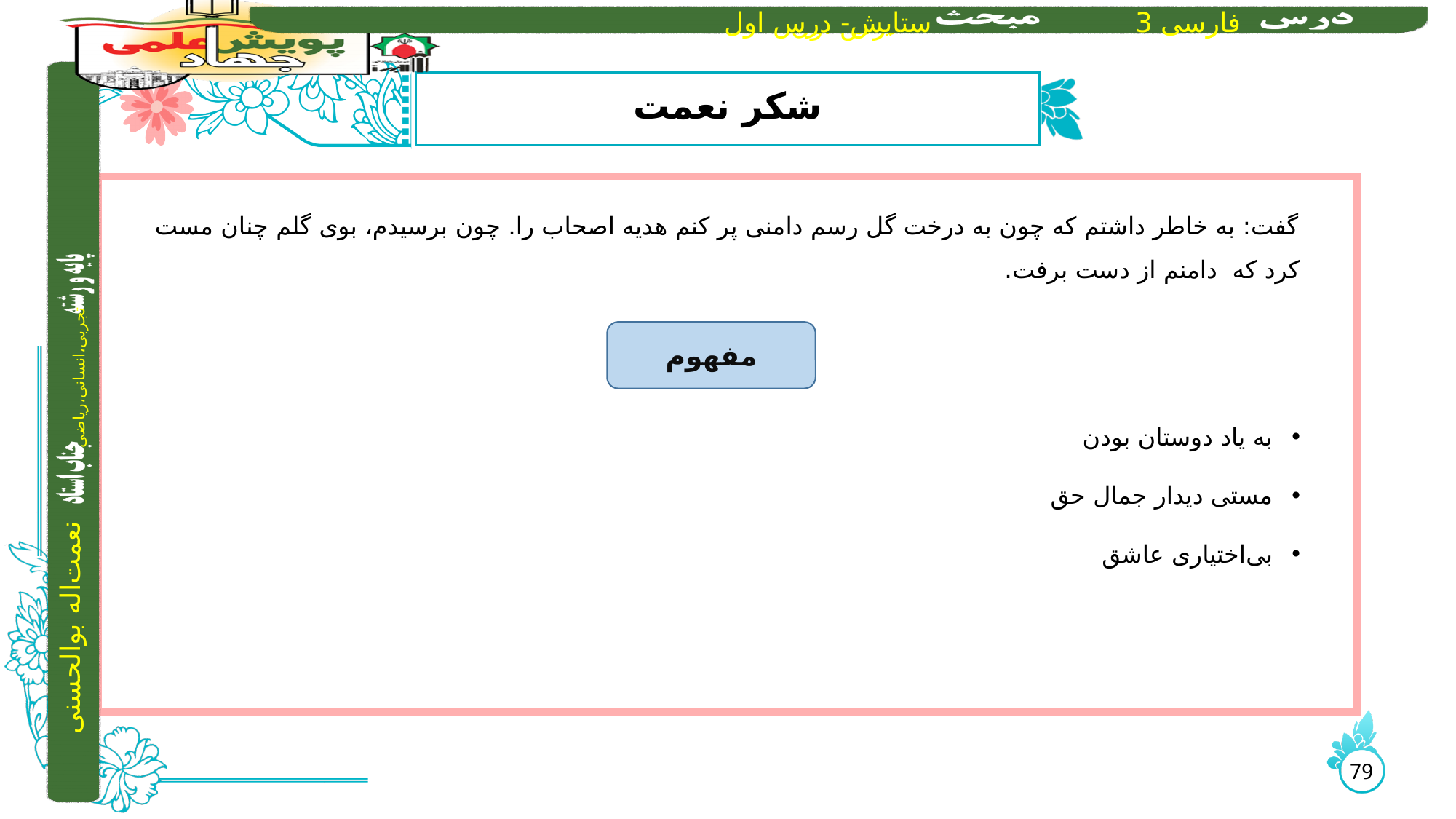

# شکر نعمت
گفت: به خاطر داشتم که چون به درخت گل رسم دامنی پر کنم هدیه اصحاب را. چون برسیدم، بوی گلم چنان مست کرد که  دامنم از دست برفت.

به یاد دوستان بودن
مستی دیدار جمال حق
بی‌اختیاری عاشق